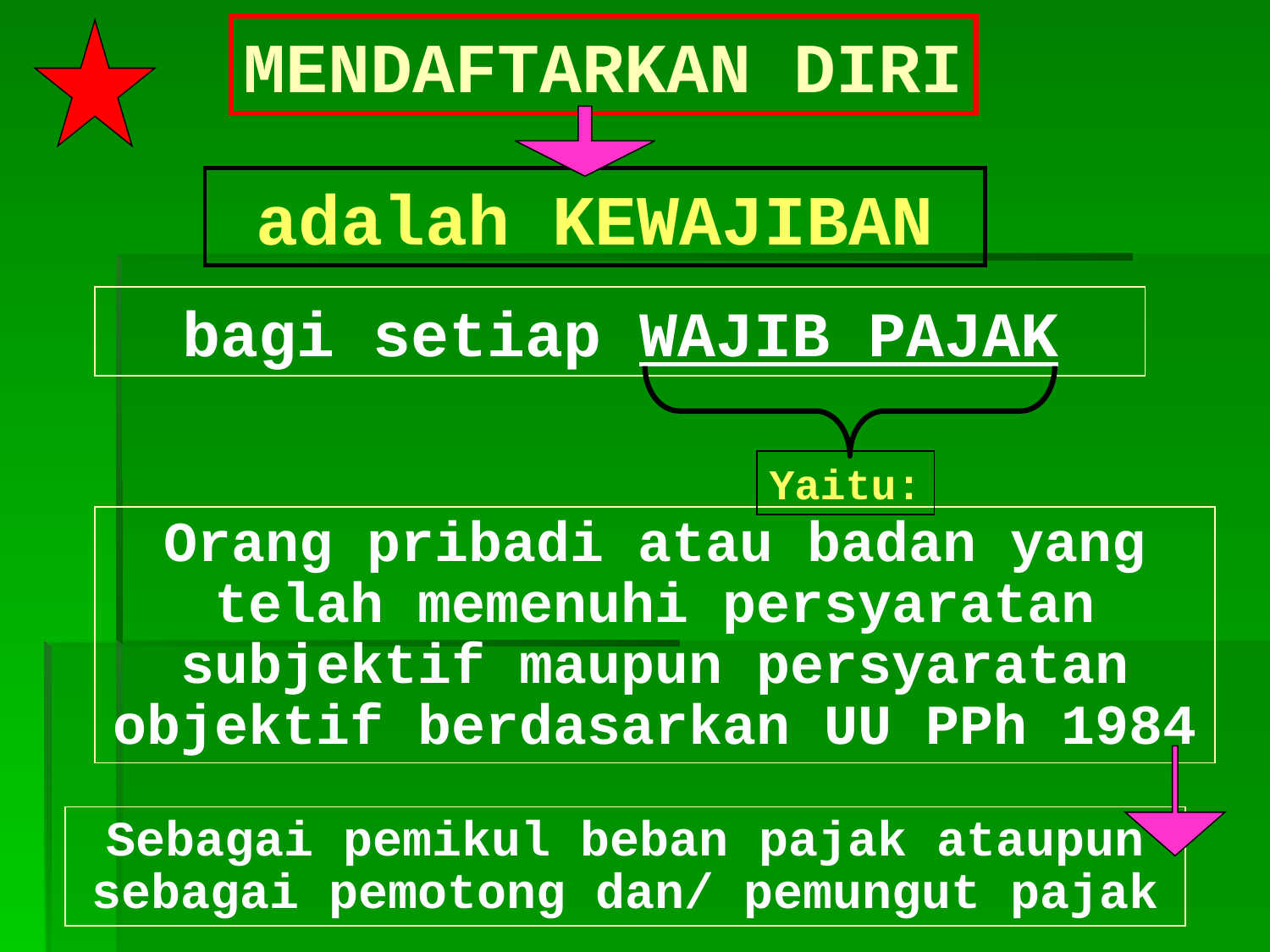

MENDAFTARKAN DIRI

adalah KEWAJIBAN

bagi setiap WAJIB PAJAK
Yaitu:
Orang pribadi atau badan yang telah memenuhi persyaratan subjektif maupun persyaratan objektif berdasarkan UU PPh 1984

Sebagai pemikul beban pajak ataupun sebagai pemotong dan/ pemungut pajak